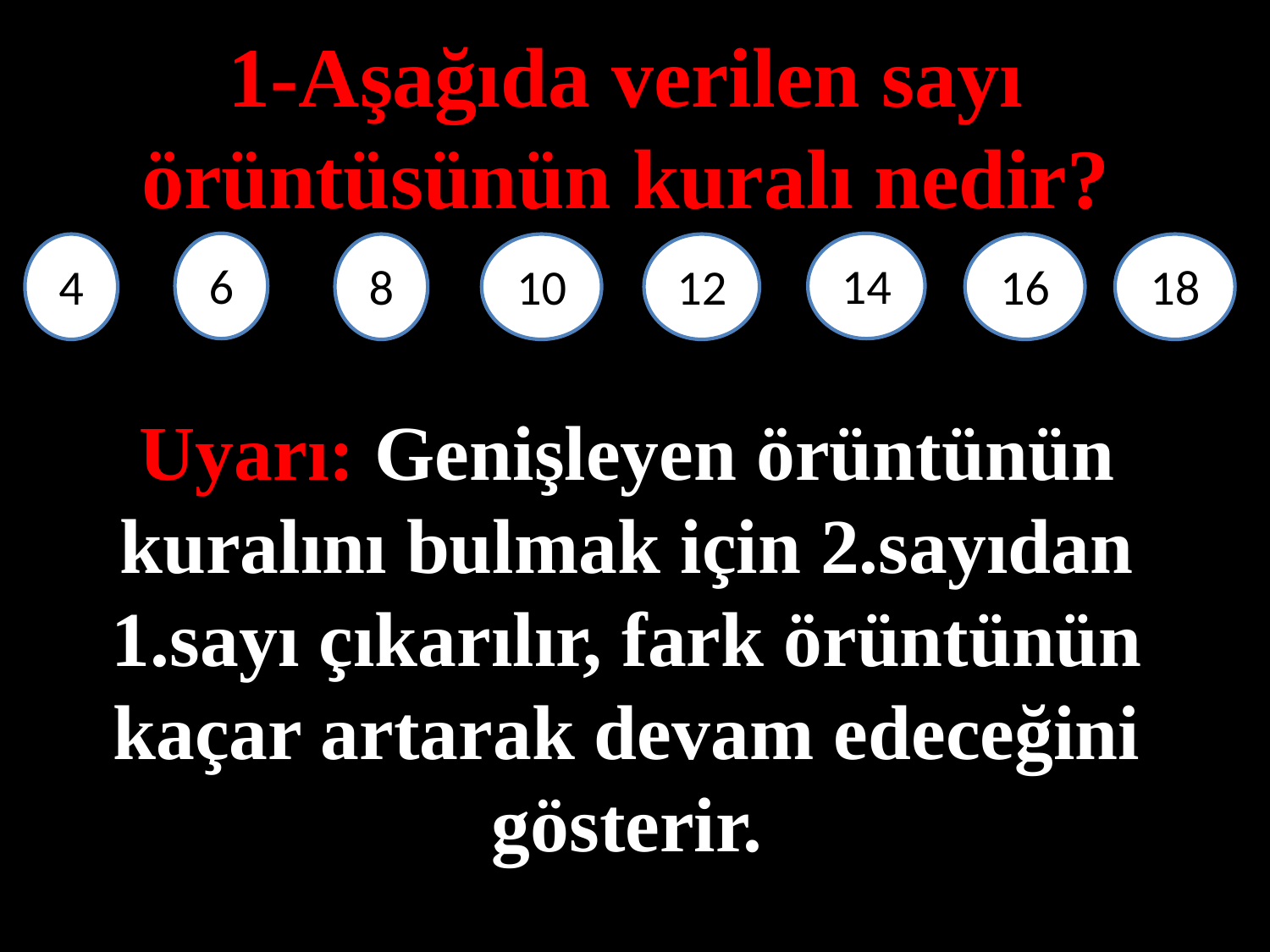

1-Aşağıda verilen sayı örüntüsünün kuralı nedir?
14
6
4
8
10
12
16
18
#
Uyarı: Genişleyen örüntünün kuralını bulmak için 2.sayıdan 1.sayı çıkarılır, fark örüntünün kaçar artarak devam edeceğini gösterir.